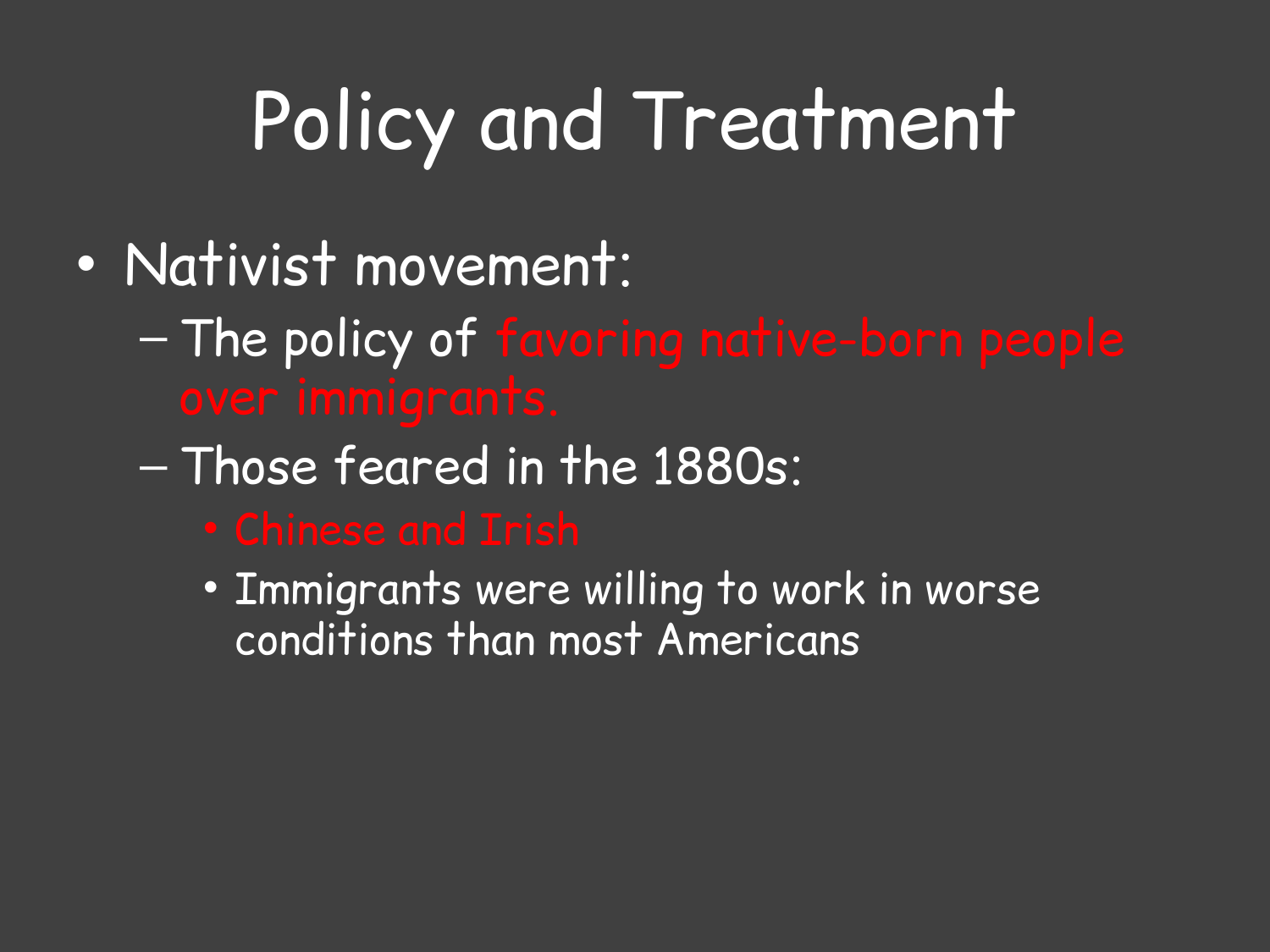

# Policy and Treatment
Nativist movement:
The policy of favoring native-born people over immigrants.
Those feared in the 1880s:
Chinese and Irish
Immigrants were willing to work in worse conditions than most Americans